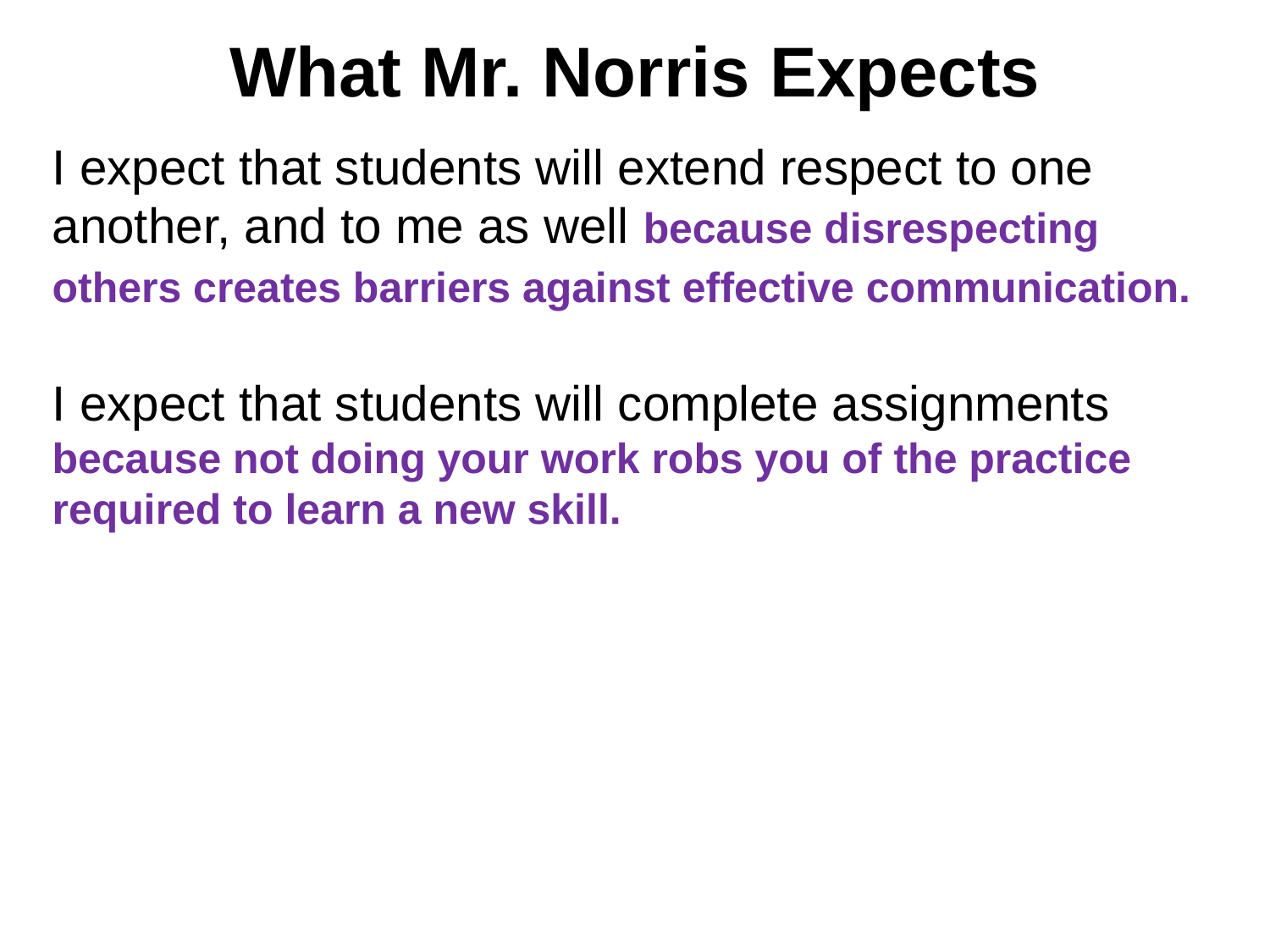

What Mr. Norris Expects
I expect that students will extend respect to one another, and to me as well because disrespecting others creates barriers against effective communication.

I expect that students will complete assignments because not doing your work robs you of the practice required to learn a new skill.